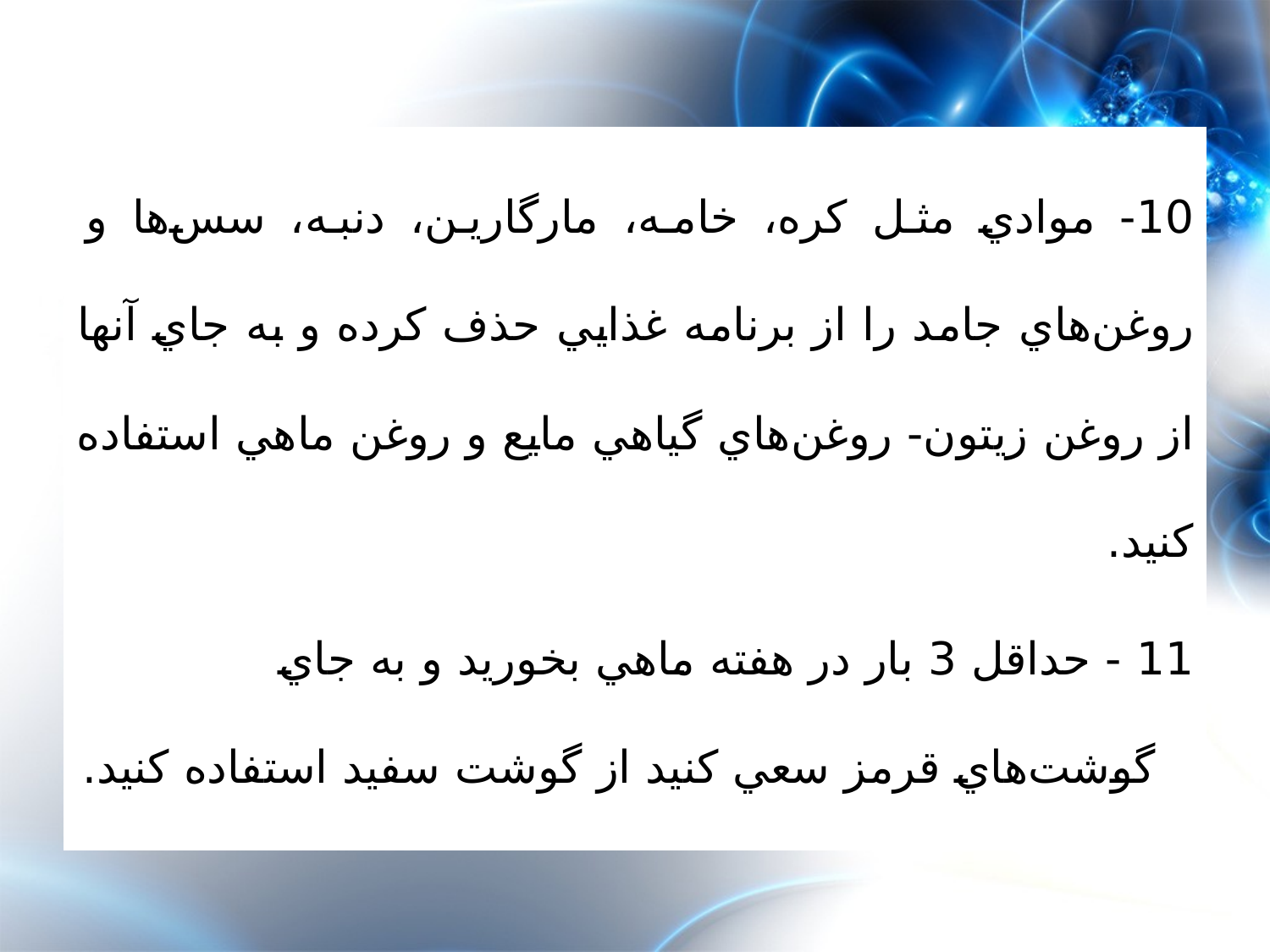

10- موادي مثل کره، خامه، مارگارين، دنبه، سس‌ها و روغن‌هاي جامد را از برنامه غذايي حذف کرده و به جاي آنها از روغن زيتون- روغن‌هاي گياهي مايع و روغن‌ ماهي استفاده کنيد.
11 - حداقل 3 بار در هفته ماهي بخوريد و به جاي گوشت‌هاي قرمز سعي کنيد از گوشت سفيد استفاده کنيد.